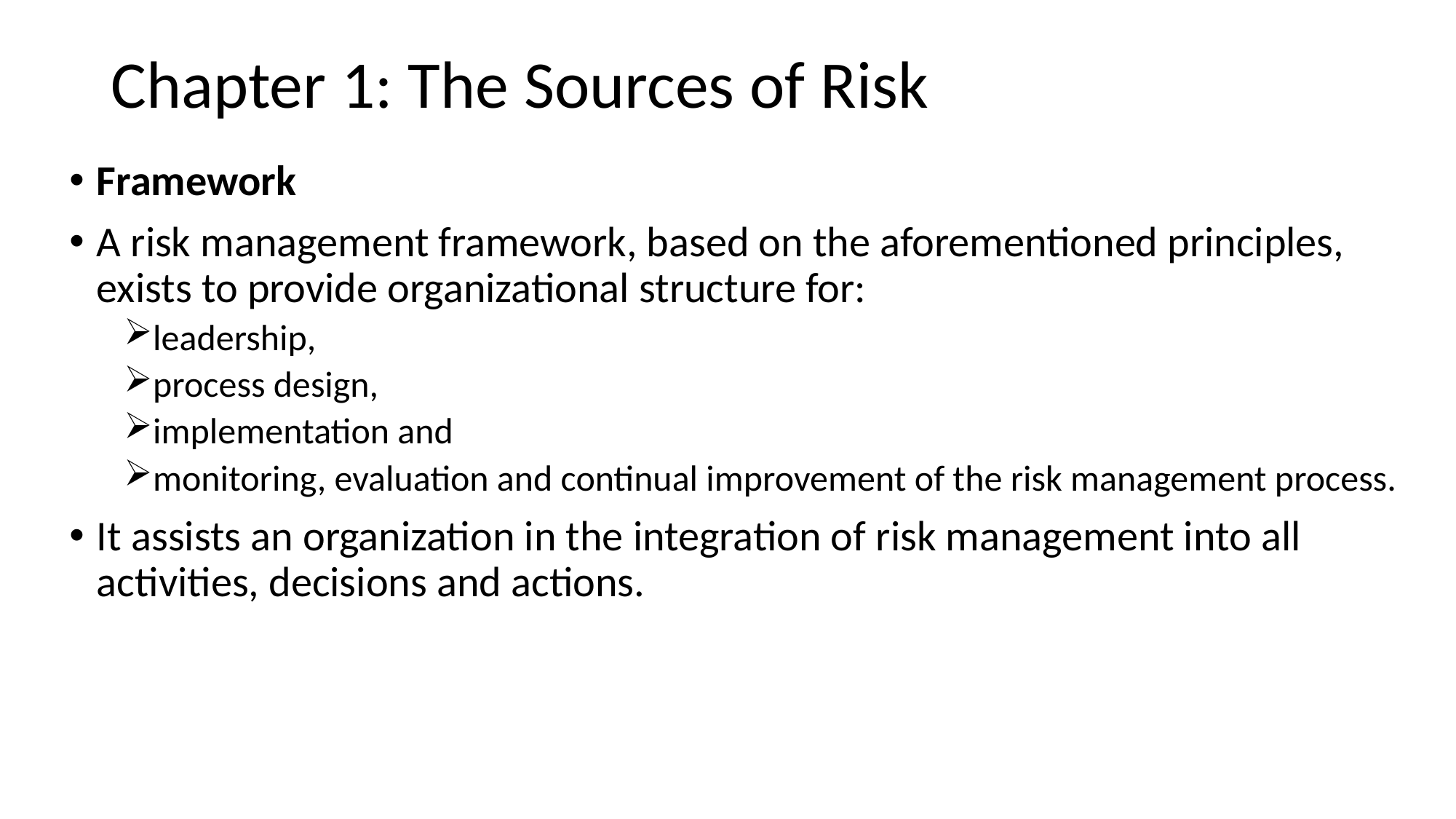

# Chapter 1: The Sources of Risk
Framework
A risk management framework, based on the aforementioned principles, exists to provide organizational structure for:
leadership,
process design,
implementation and
monitoring, evaluation and continual improvement of the risk management process.
It assists an organization in the integration of risk management into all activities, decisions and actions.